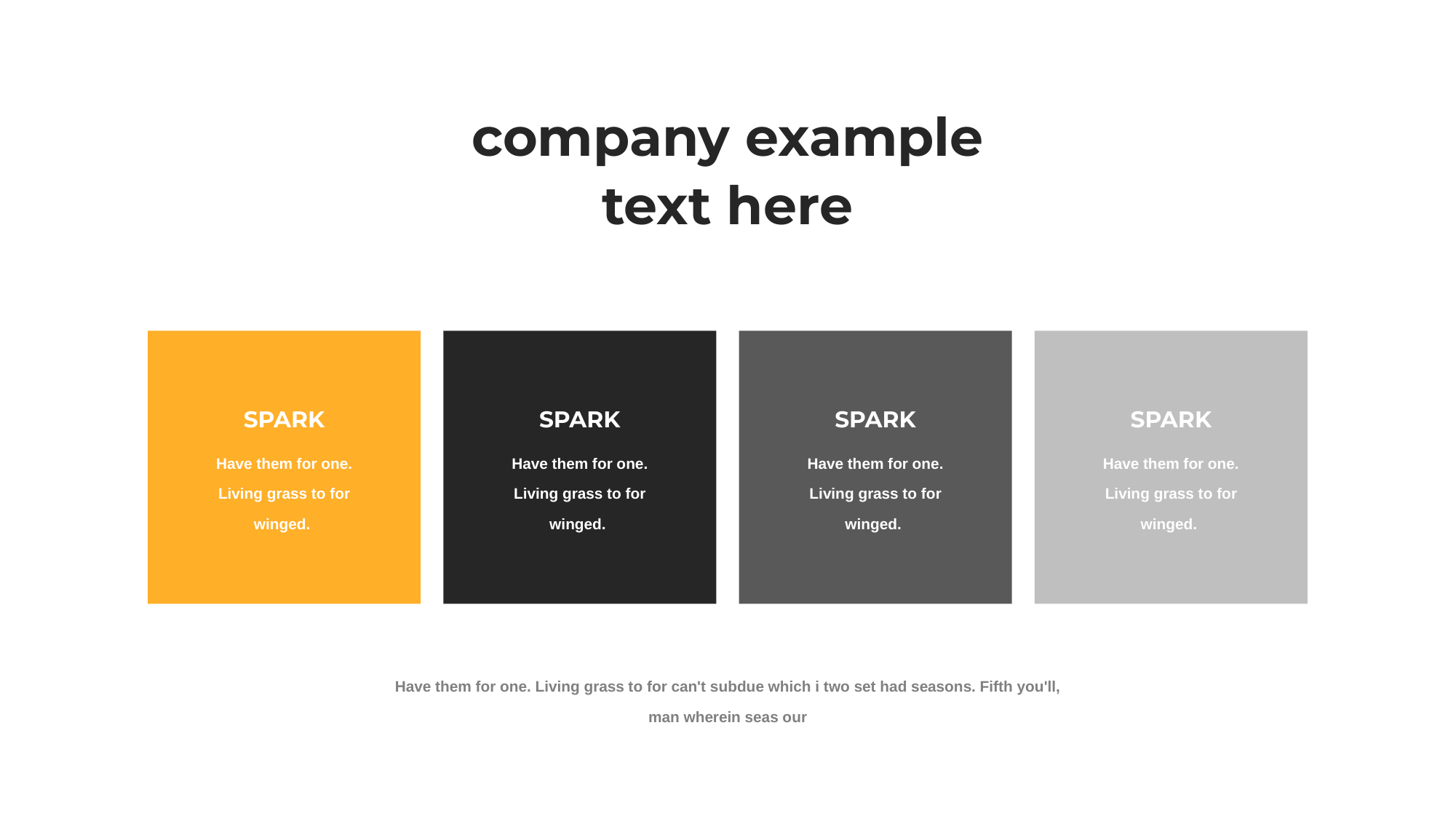

company example
text here

SPARK
Have them for one. Living grass to for winged.
SPARK
Have them for one. Living grass to for winged.
SPARK
Have them for one. Living grass to for winged.
SPARK
Have them for one. Living grass to for winged.
Have them for one. Living grass to for can't subdue which i two set had seasons. Fifth you'll, man wherein seas our